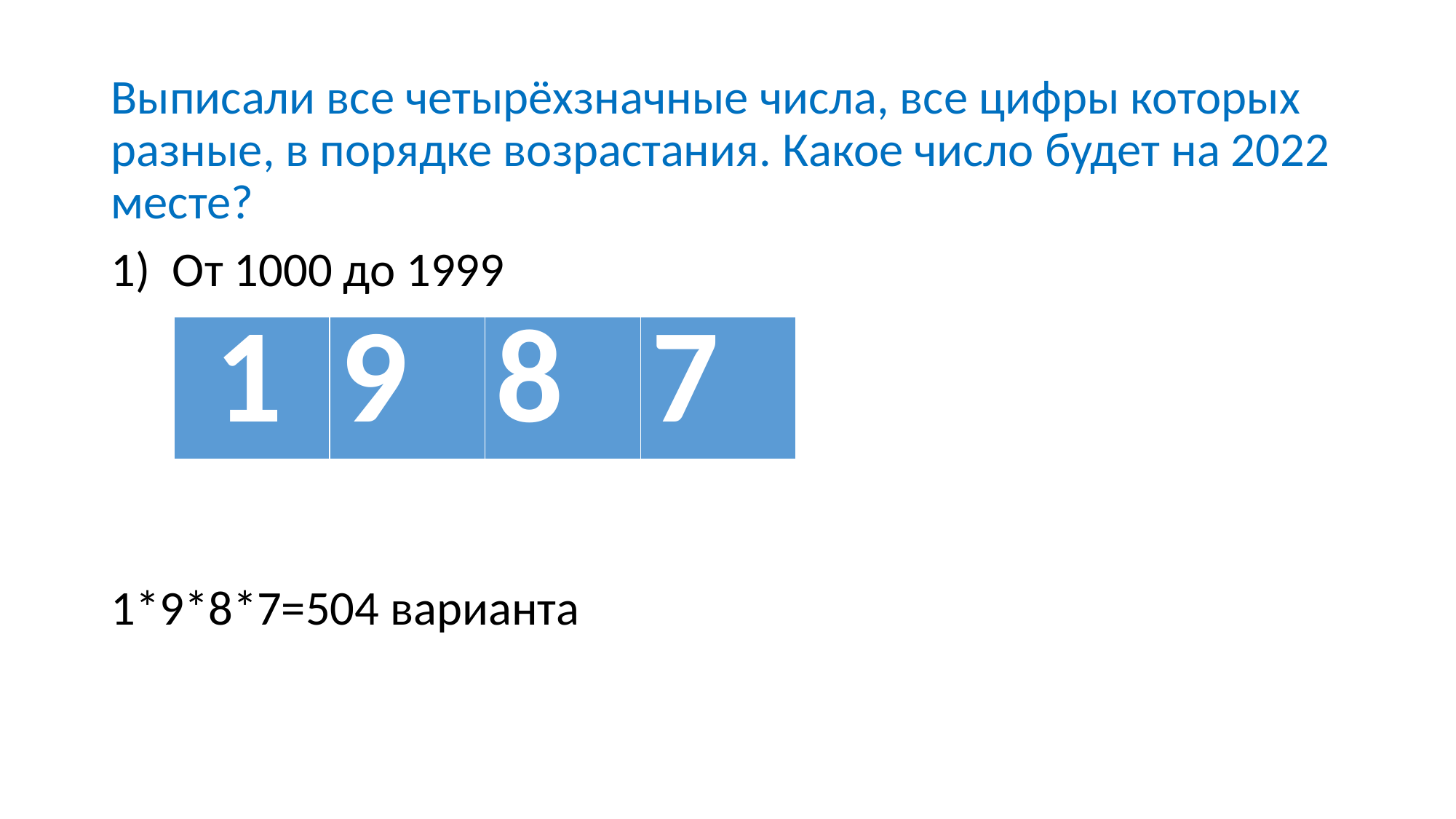

Выписали все четырёхзначные числа, все цифры которых разные, в порядке возрастания. Какое число будет на 2022 месте?
От 1000 до 1999

1*9*8*7=504 варианта

| 1 | 9 | 8 | 7 |
| --- | --- | --- | --- |